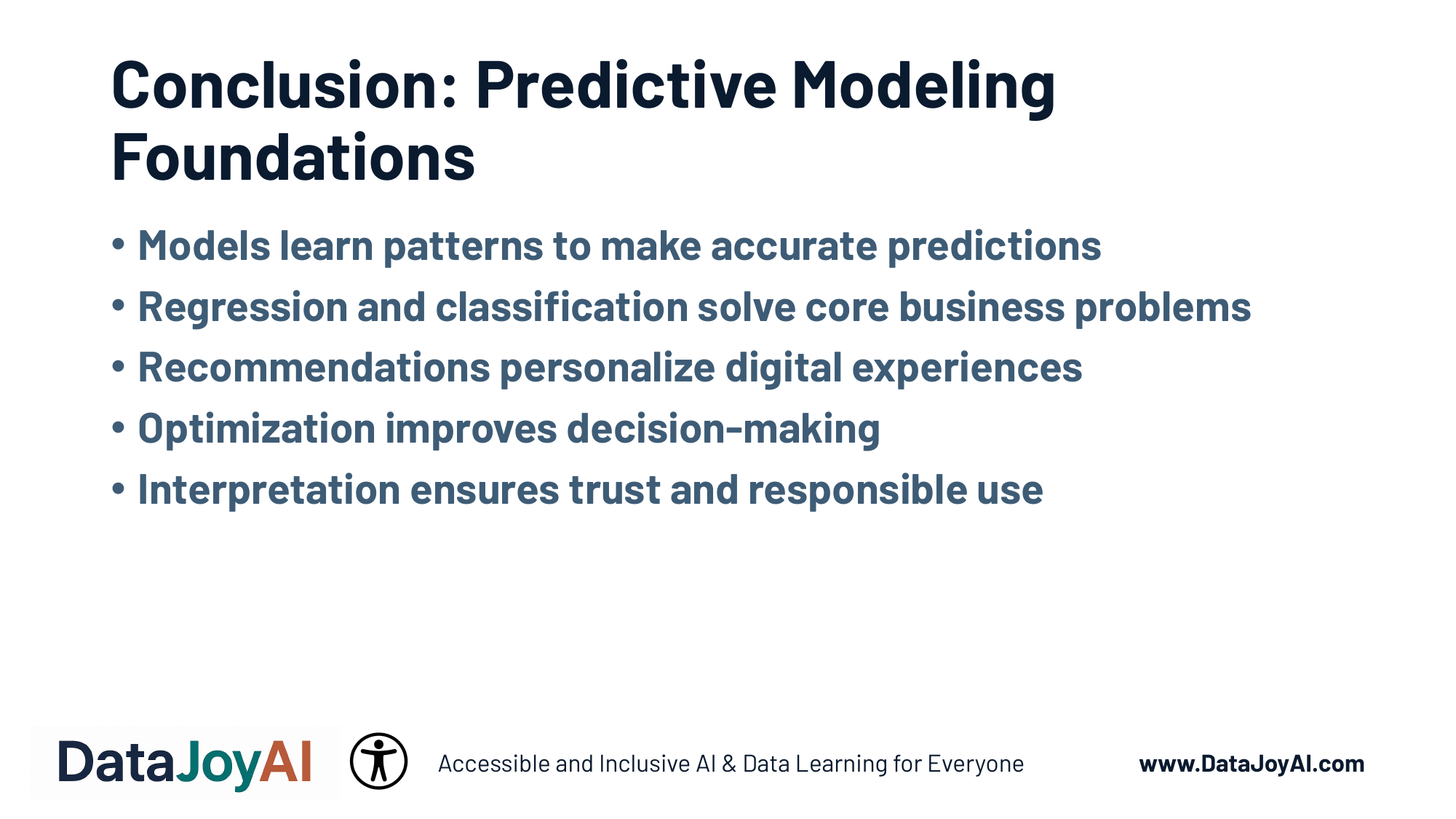

# Conclusion: Predictive Modeling Foundations
Models learn patterns to make accurate predictions
Regression and classification solve core business problems
Recommendations personalize digital experiences
Optimization improves decision-making
Interpretation ensures trust and responsible use